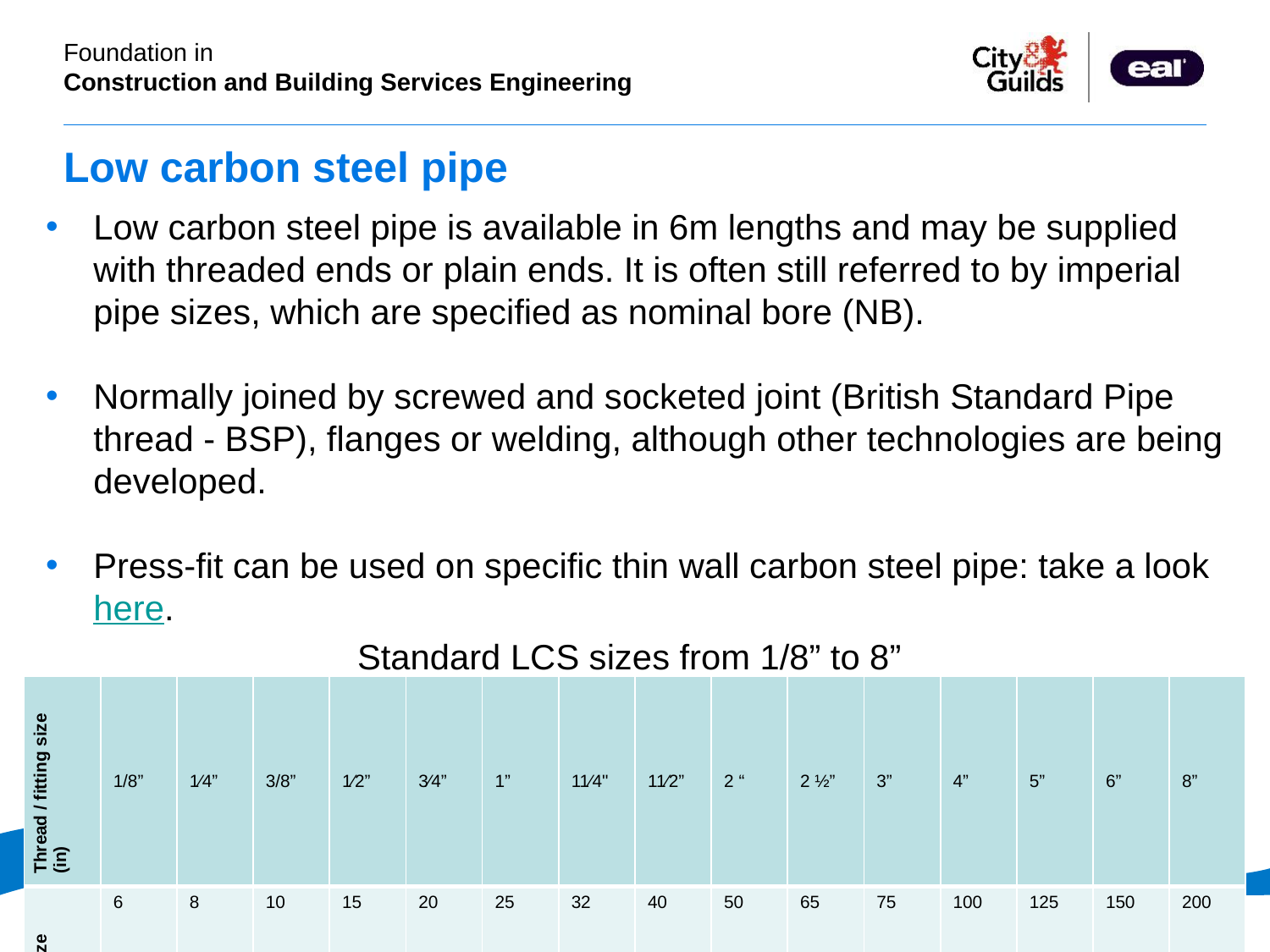

# Low carbon steel pipe
Low carbon steel pipe is available in 6m lengths and may be supplied with threaded ends or plain ends. It is often still referred to by imperial pipe sizes, which are specified as nominal bore (NB).

Normally joined by screwed and socketed joint (British Standard Pipe thread - BSP), flanges or welding, although other technologies are being developed.

Press-fit can be used on specific thin wall carbon steel pipe: take a look here.
Standard LCS sizes from 1/8” to 8”
| Thread / fitting size (in) | 1/8” | 1⁄4” | 3/8” | 1⁄2” | 3⁄4” | 1” | 11⁄4" | 11⁄2” | 2 “ | 2 ½” | 3” | 4” | 5” | 6” | 8” |
| --- | --- | --- | --- | --- | --- | --- | --- | --- | --- | --- | --- | --- | --- | --- | --- |
| Thread / fitting size (mm) | 6 | 8 | 10 | 15 | 20 | 25 | 32 | 40 | 50 | 65 | 75 | 100 | 125 | 150 | 200 |